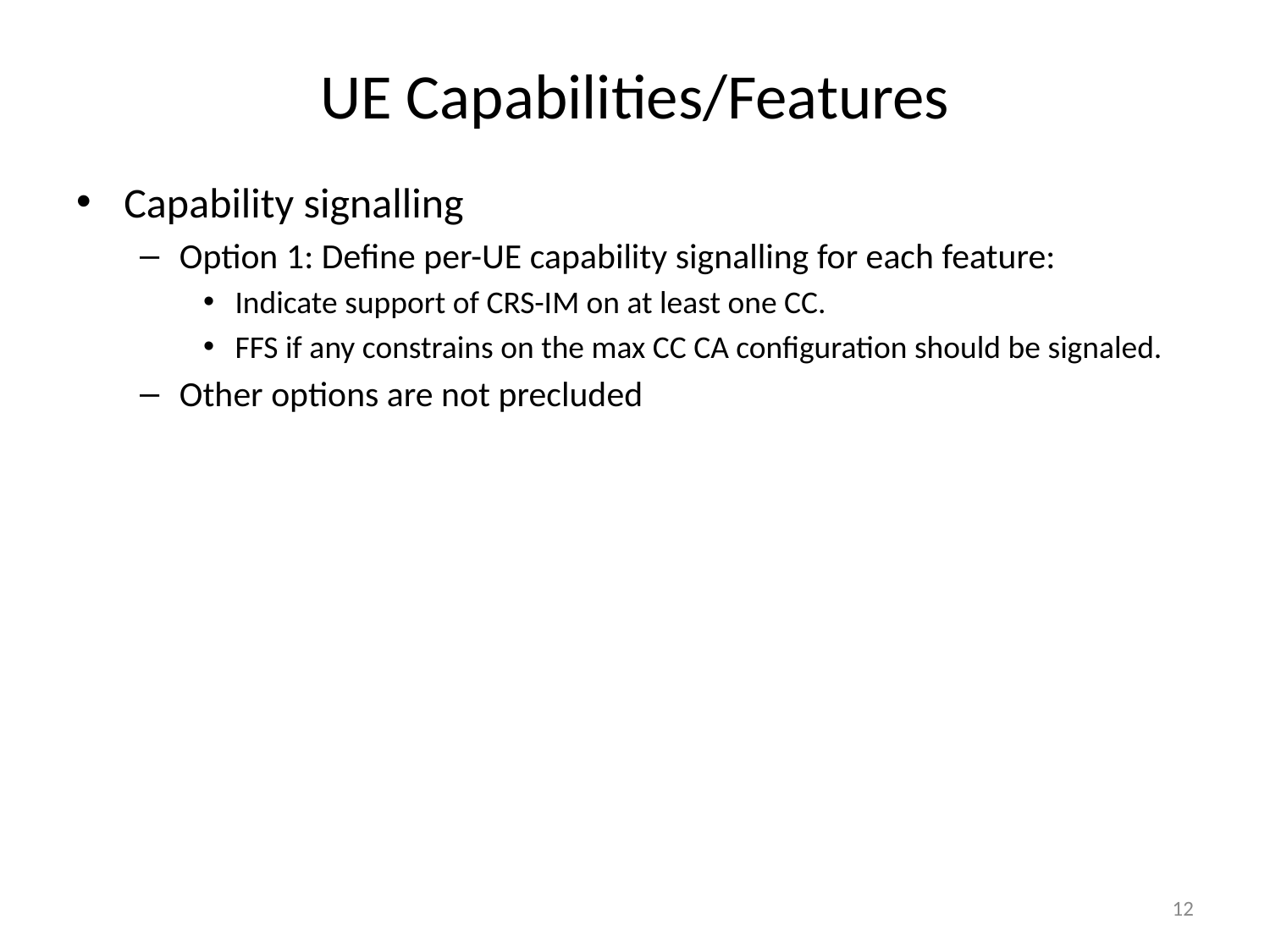

# UE Capabilities/Features
Capability signalling
Option 1: Define per-UE capability signalling for each feature:
Indicate support of CRS-IM on at least one CC.
FFS if any constrains on the max CC CA configuration should be signaled.
Other options are not precluded
12